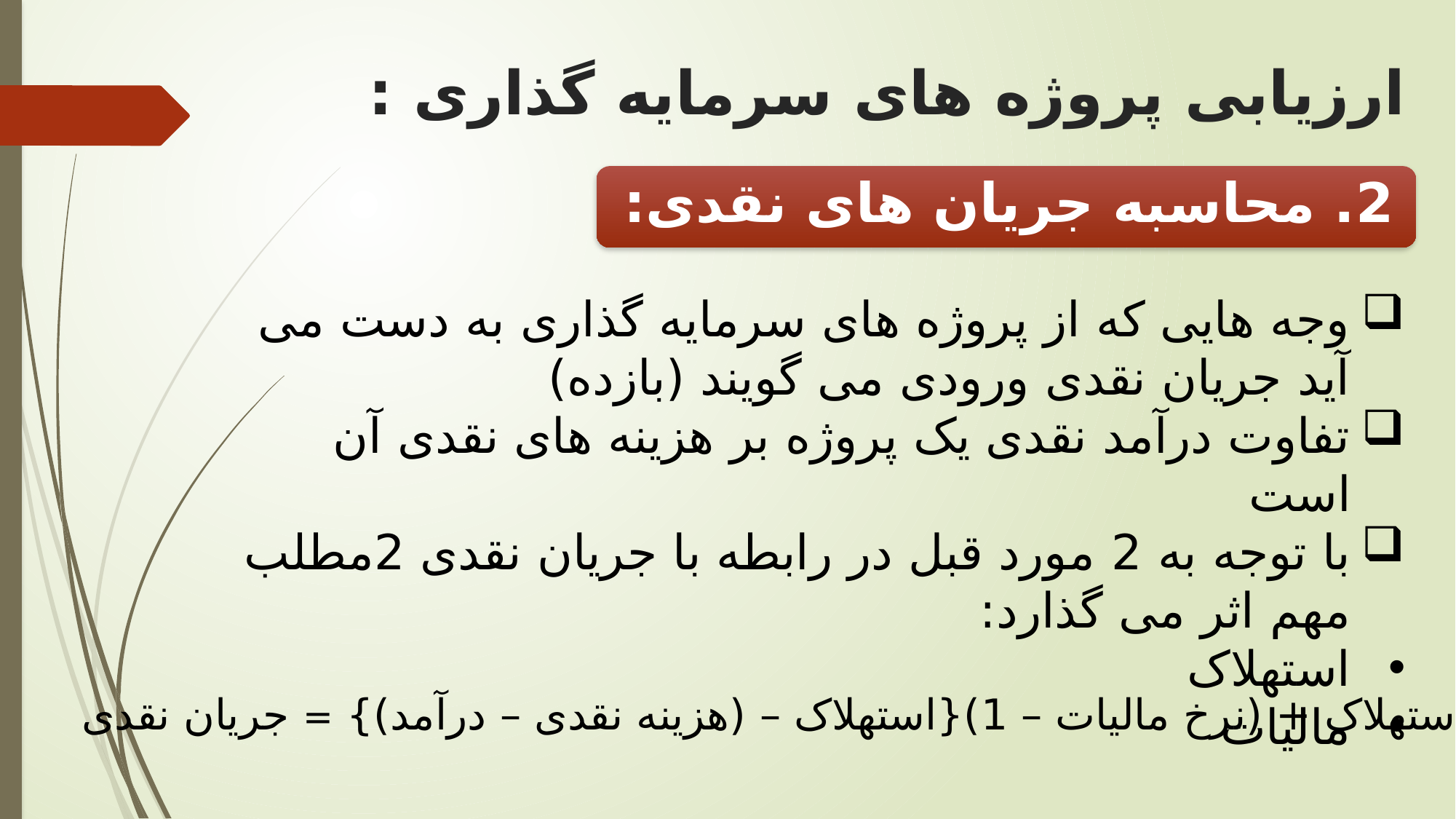

# ارزیابی پروژه های سرمایه گذاری :
2. محاسبه جریان های نقدی:

وجه هایی که از پروژه های سرمایه گذاری به دست می آید جریان نقدی ورودی می گویند (بازده)
تفاوت درآمد نقدی یک پروژه بر هزینه های نقدی آن است
با توجه به 2 مورد قبل در رابطه با جریان نقدی 2مطلب مهم اثر می گذارد:
استهلاک
مالیات
استهلاک + (نرخ مالیات – 1){استهلاک – (هزینه نقدی – درآمد)} = جریان نقدی